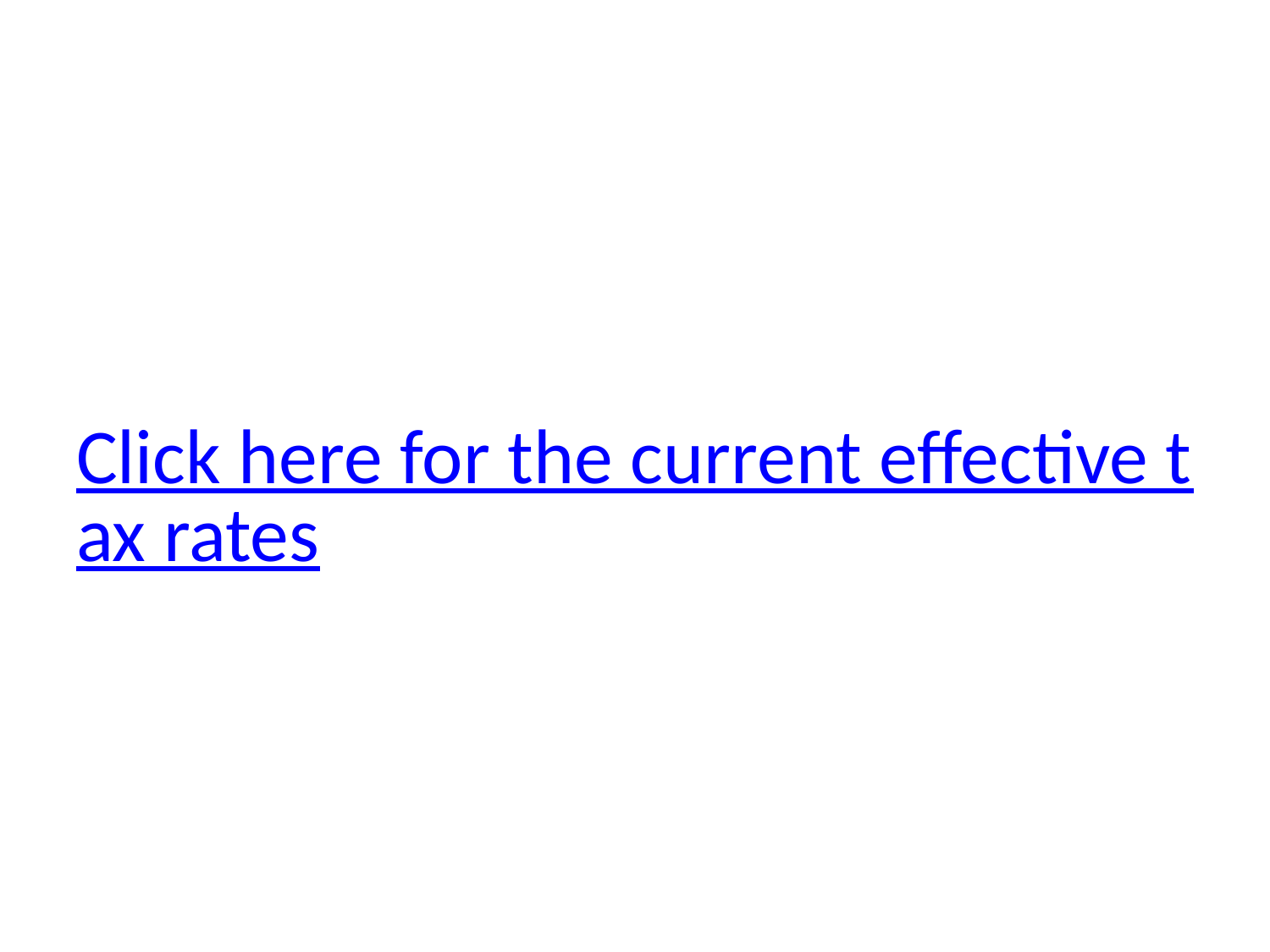

# Click here for the current effective tax rates